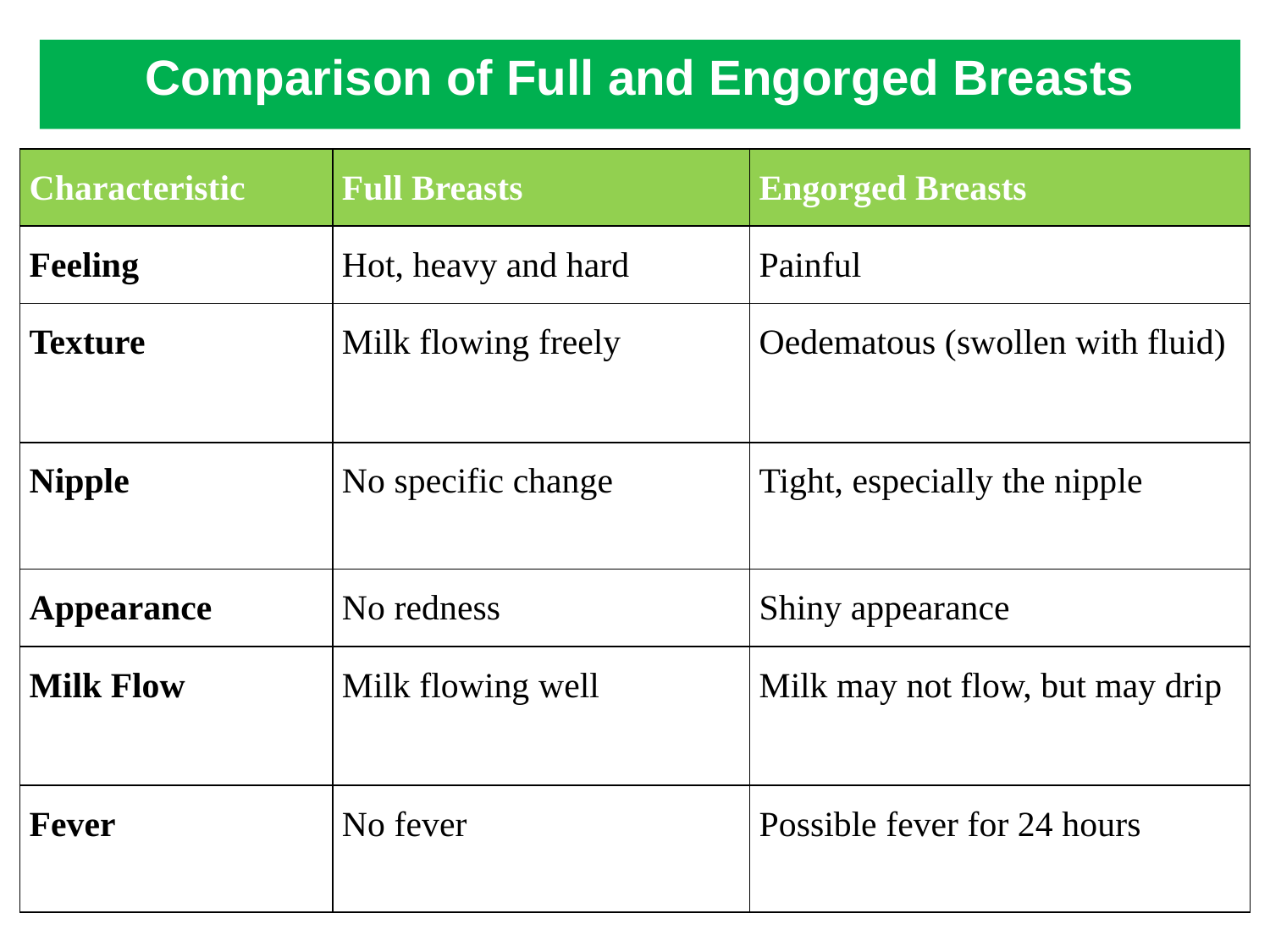

# Comparison of Full and Engorged Breasts
| Characteristic | Full Breasts | Engorged Breasts |
| --- | --- | --- |
| Feeling | Hot, heavy and hard | Painful |
| Texture | Milk flowing freely | Oedematous (swollen with fluid) |
| Nipple | No specific change | Tight, especially the nipple |
| Appearance | No redness | Shiny appearance |
| Milk Flow | Milk flowing well | Milk may not flow, but may drip |
| Fever | No fever | Possible fever for 24 hours |